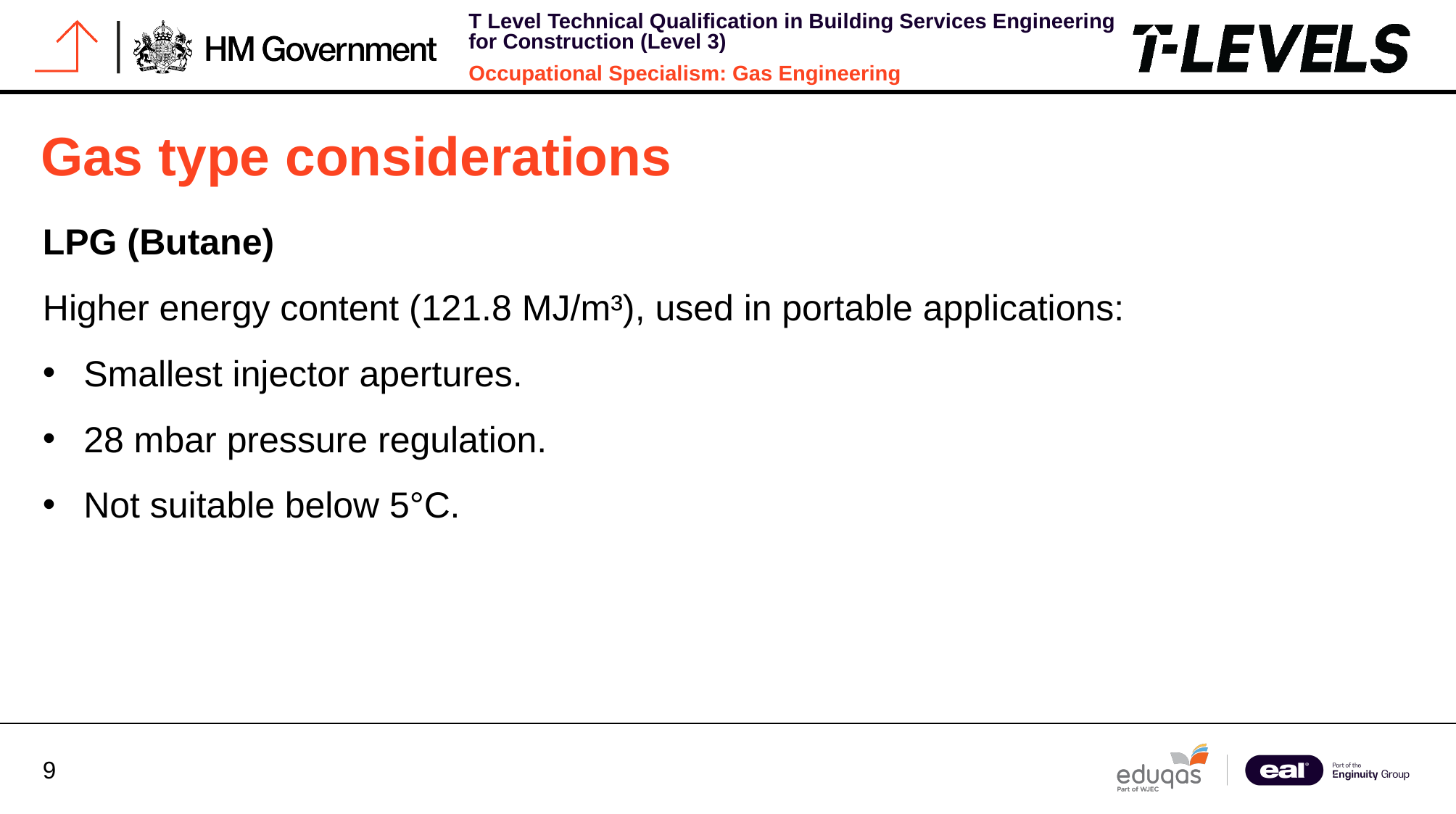

# Gas type considerations
LPG (Butane)
Higher energy content (121.8 MJ/m³), used in portable applications:
Smallest injector apertures.
28 mbar pressure regulation.
Not suitable below 5°C.